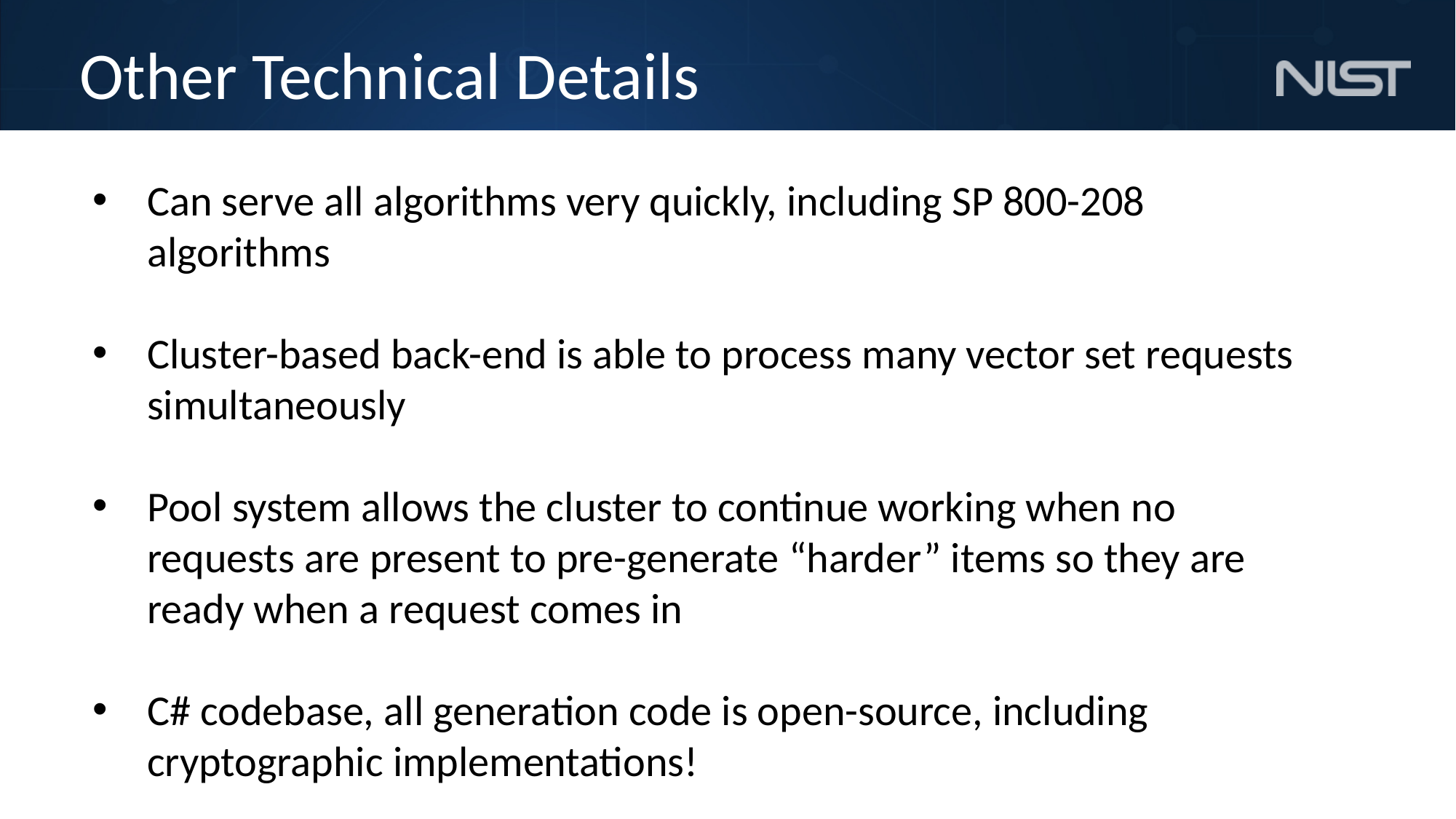

# Other Technical Details
Can serve all algorithms very quickly, including SP 800-208 algorithms
Cluster-based back-end is able to process many vector set requests simultaneously
Pool system allows the cluster to continue working when no requests are present to pre-generate “harder” items so they are ready when a request comes in
C# codebase, all generation code is open-source, including cryptographic implementations!